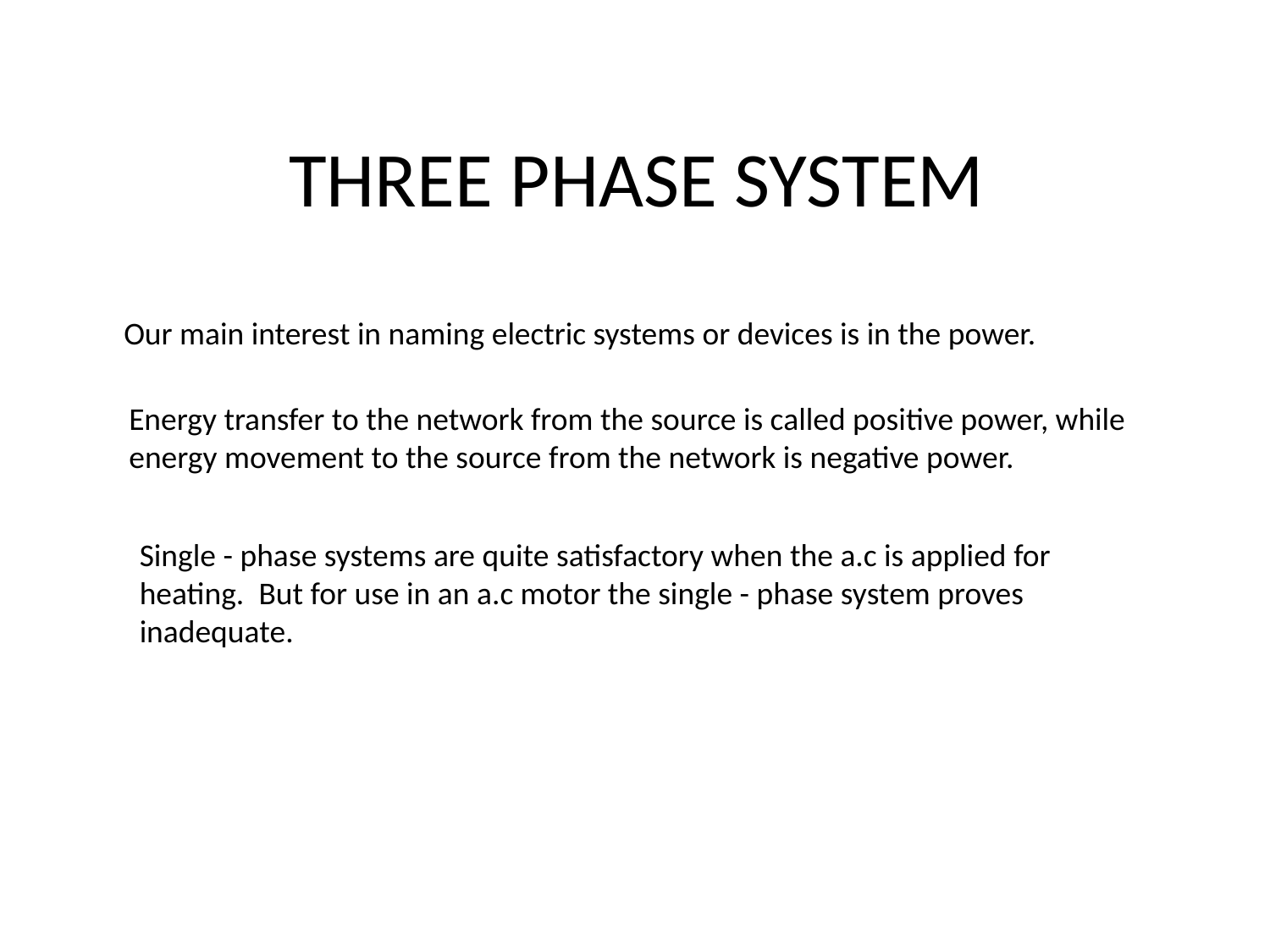

# THREE PHASE SYSTEM
Our main interest in naming electric systems or devices is in the power.
Energy transfer to the network from the source is called positive power, while energy movement to the source from the network is negative power.
Single - phase systems are quite satisfactory when the a.c is applied for heating.  But for use in an a.c motor the single - phase system proves inadequate.